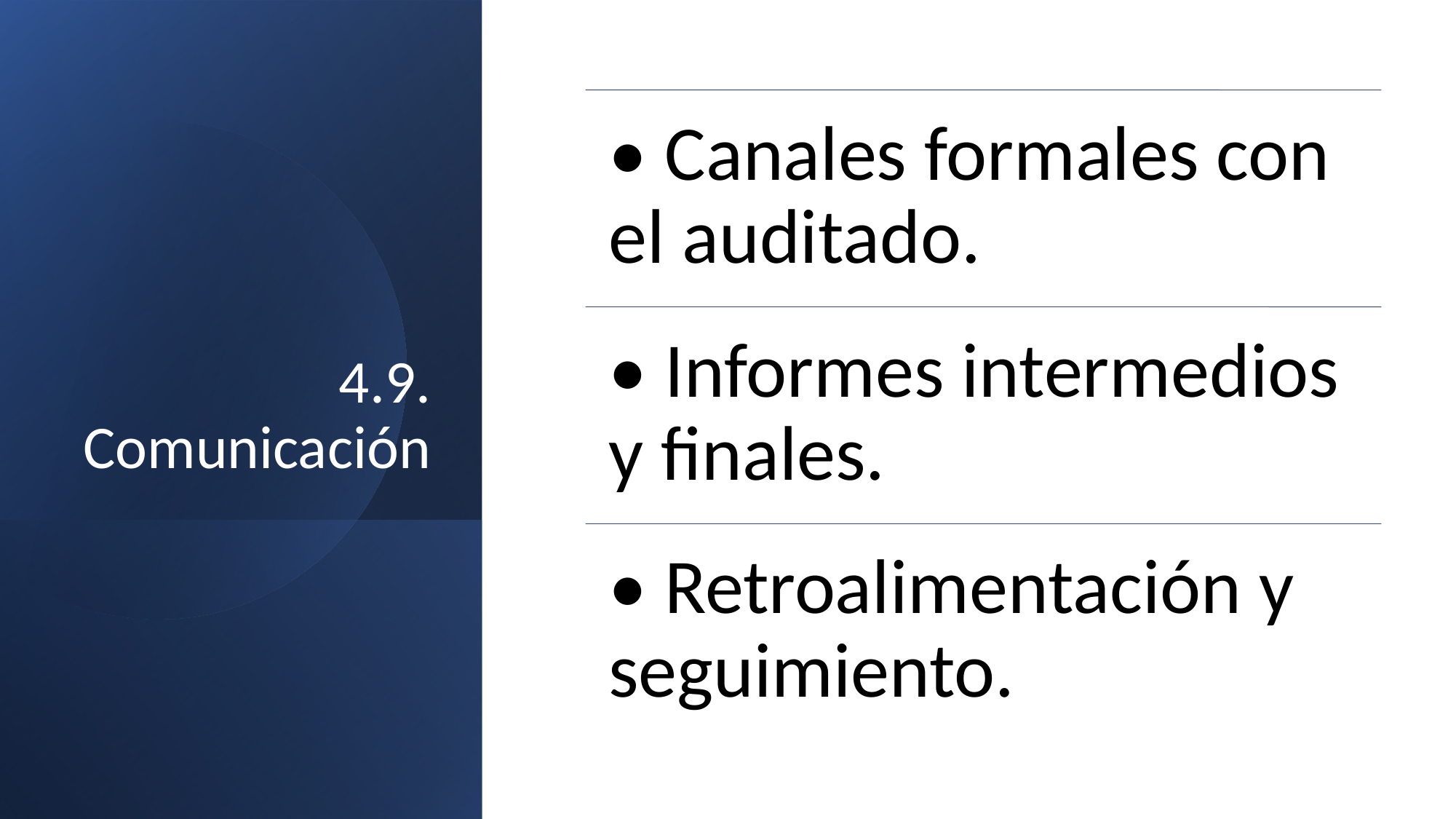

• Canales formales con el auditado.
• Informes intermedios y finales.
• Retroalimentación y seguimiento.

# 4.9. Comunicación